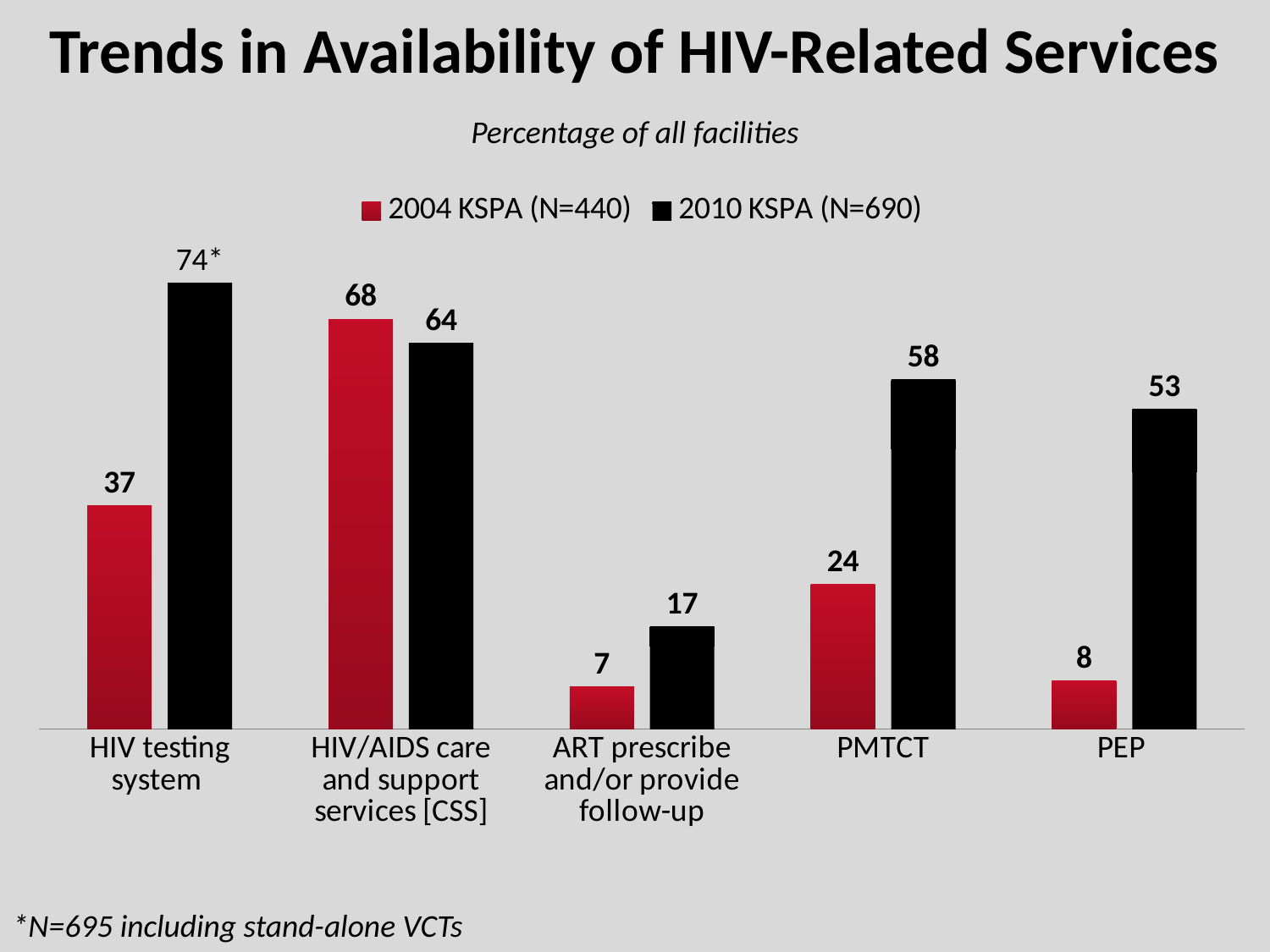

# Trends in Availability of HIV-Related Services
Percentage of all facilities

### Chart

| Category | 2004 KSPA (N=440) | 2010 KSPA (N=690) |
|---|---|---|
| HIV testing system  | 37.0 | 74.0 |
| HIV/AIDS care and support services [CSS] | 68.0 | 64.0 |
| ART prescribe and/or provide follow-up | 7.0 | 17.0 |
| PMTCT | 24.0 | 58.0 |
| PEP  | 8.0 | 53.0 |
*N=695 including stand-alone VCTs